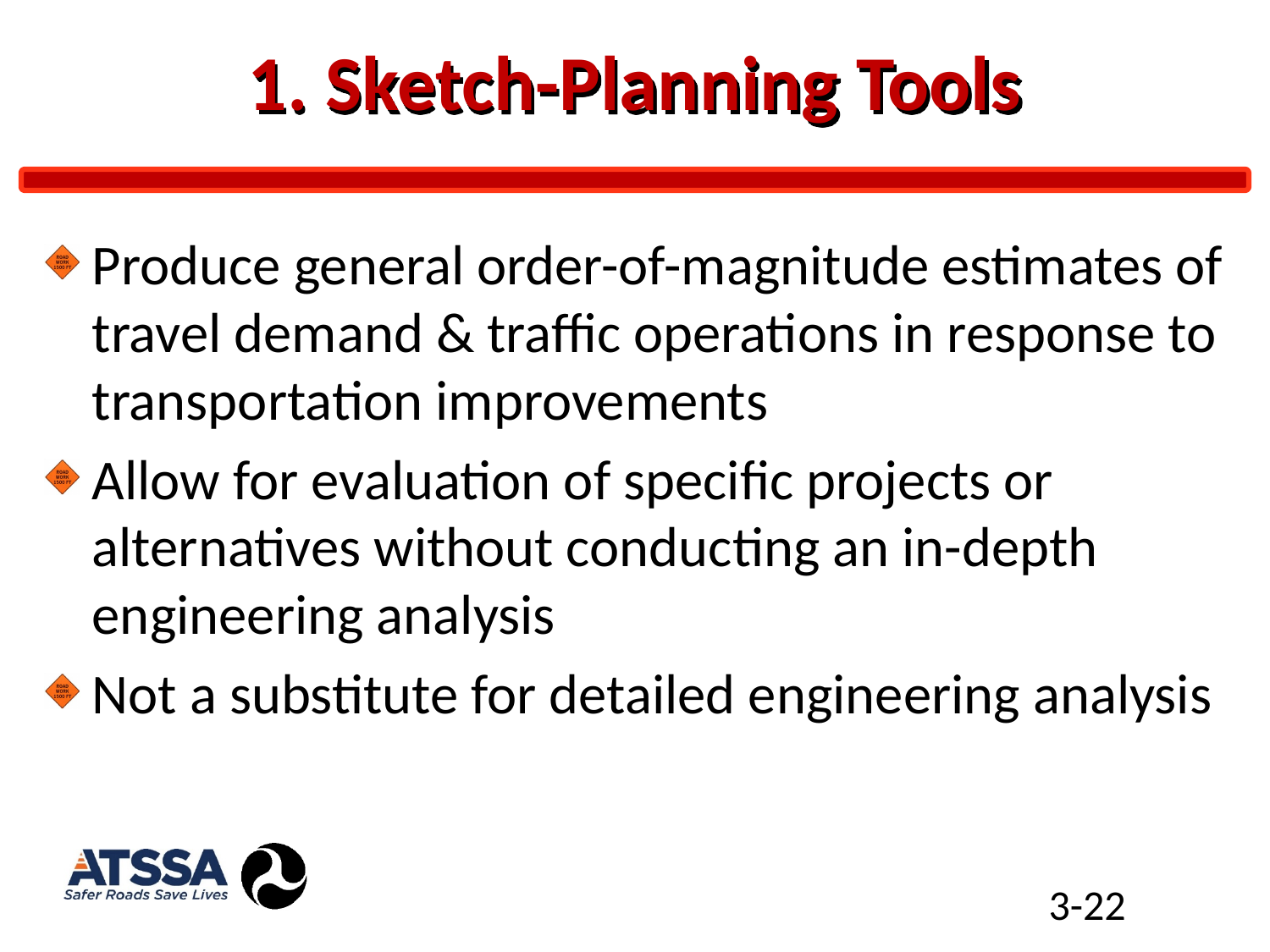

# 1. Sketch-Planning Tools
Produce general order-of-magnitude estimates of travel demand & traffic operations in response to transportation improvements
Allow for evaluation of specific projects or alternatives without conducting an in-depth engineering analysis
Not a substitute for detailed engineering analysis